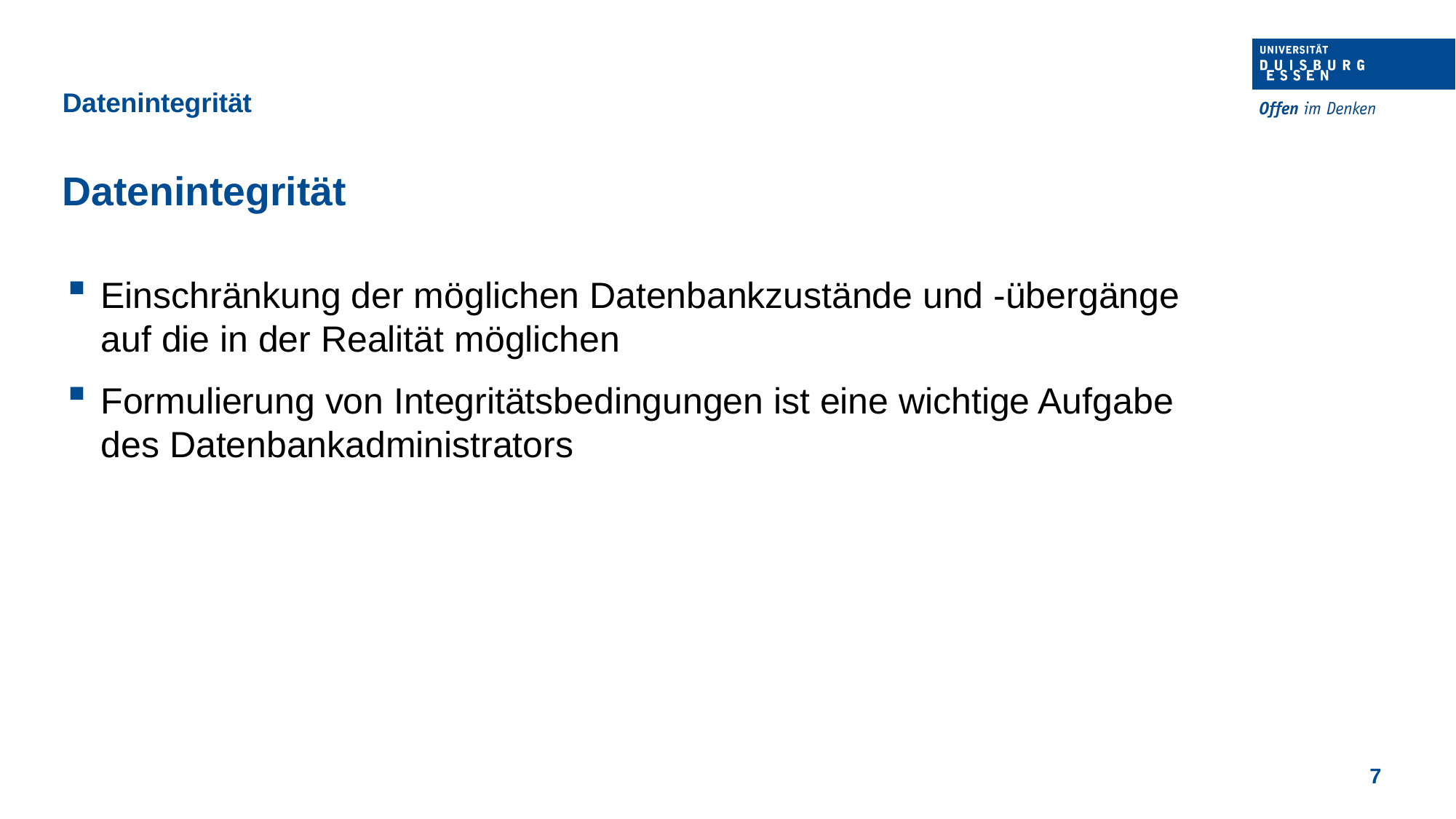

Datenintegrität
Datenintegrität
Einschränkung der möglichen Datenbankzustände und -übergänge auf die in der Realität möglichen
Formulierung von Integritätsbedingungen ist eine wichtige Aufgabe des Datenbankadministrators

7